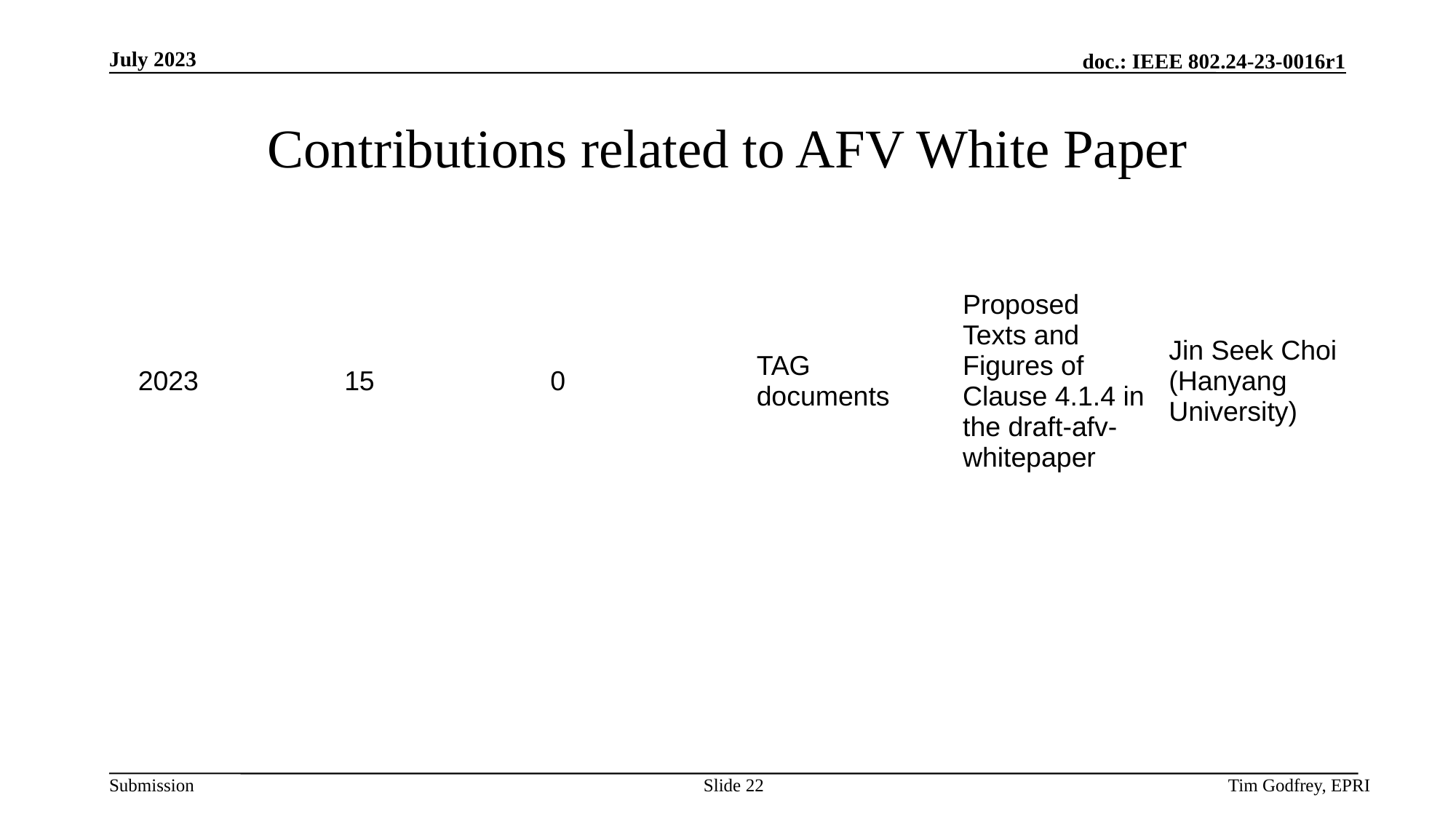

# Contributions related to AFV White Paper
| 2023 | 15 | 0 | TAG documents | Proposed Texts and Figures of Clause 4.1.4 in the draft-afv-whitepaper | Jin Seek Choi (Hanyang University) |
| --- | --- | --- | --- | --- | --- |
Slide 22
Tim Godfrey, EPRI